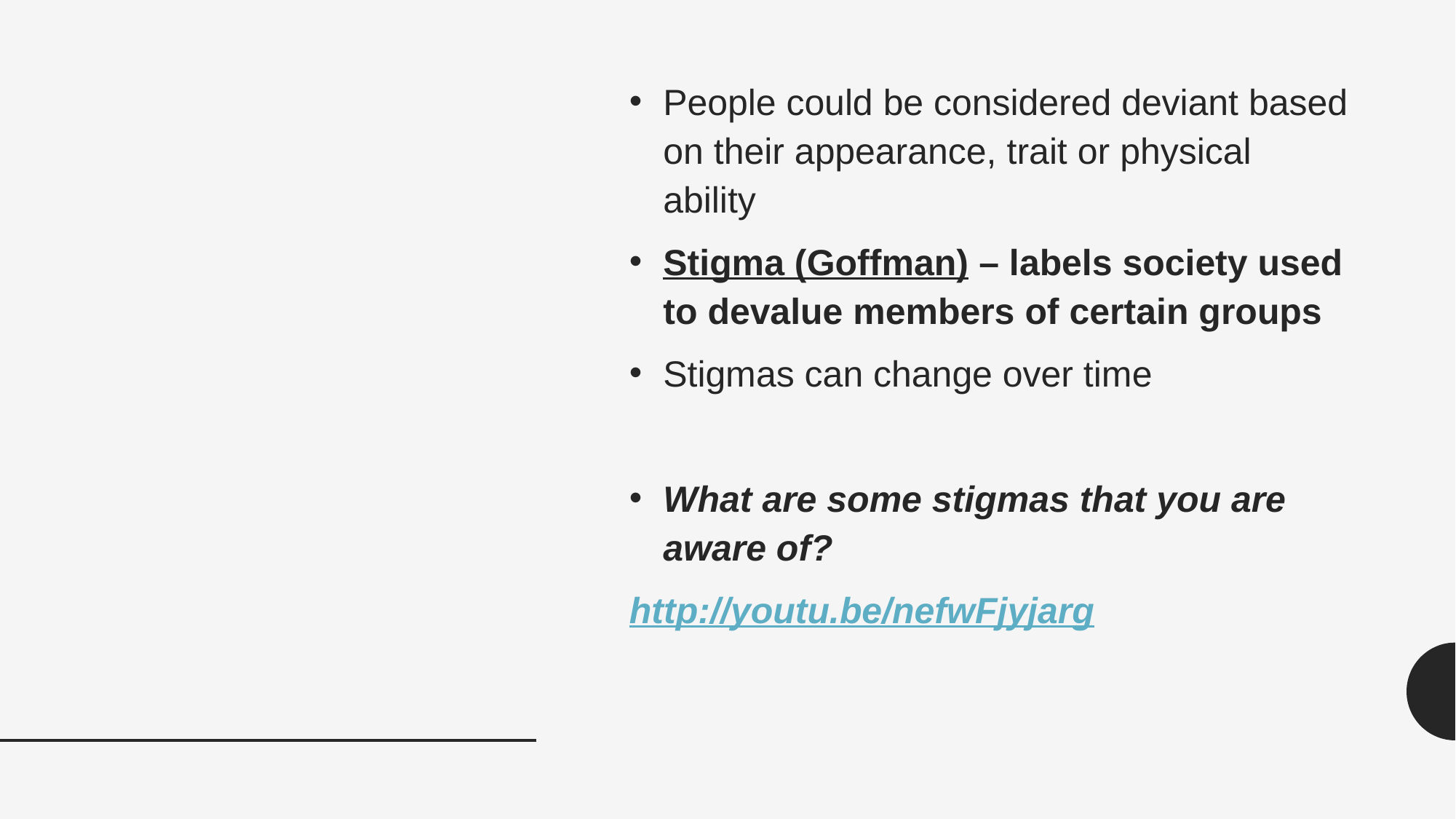

#
People could be considered deviant based on their appearance, trait or physical ability
Stigma (Goffman) – labels society used to devalue members of certain groups
Stigmas can change over time

What are some stigmas that you are aware of?
http://youtu.be/nefwFjyjarg